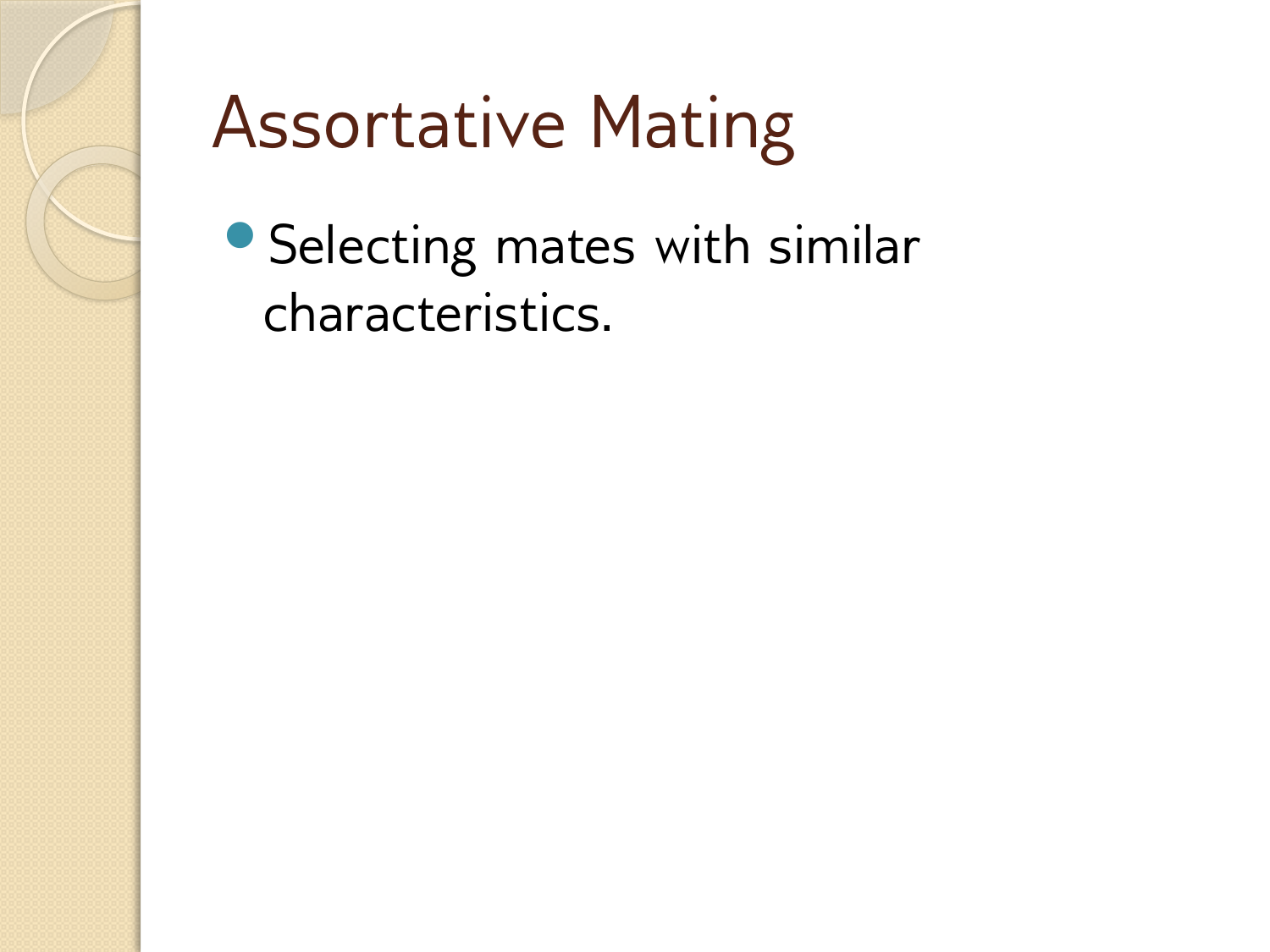

# Assortative Mating
Selecting mates with similar characteristics.